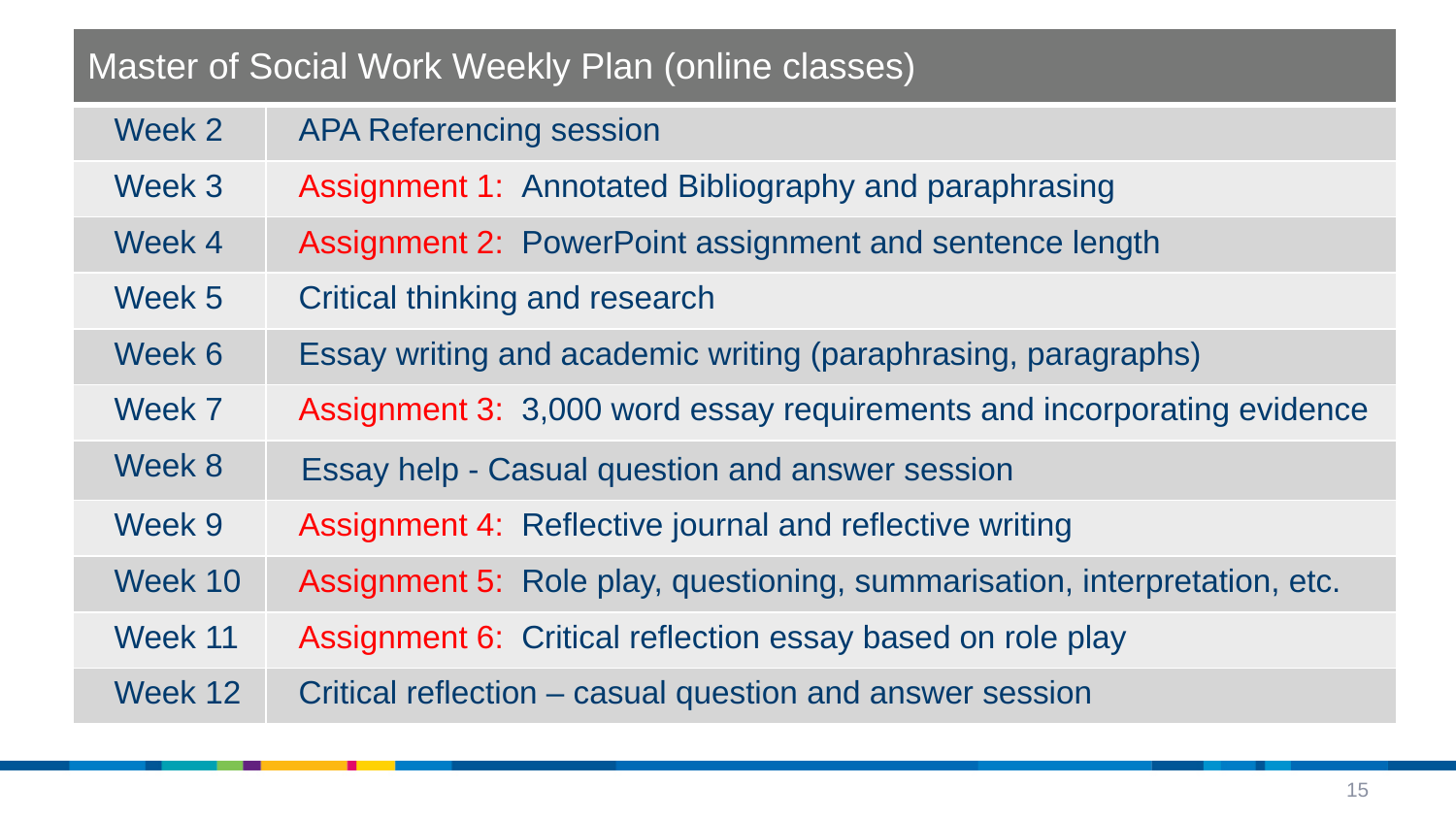

| Master of Social Work Weekly Plan (online classes) |  |
| --- | --- |
| Week 2 | APA Referencing session |
| Week 3 | Assignment 1: Annotated Bibliography and paraphrasing |
| Week 4 | Assignment 2: PowerPoint assignment and sentence length |
| Week 5 | Critical thinking and research |
| Week 6 | Essay writing and academic writing (paraphrasing, paragraphs) |
| Week 7 | Assignment 3: 3,000 word essay requirements and incorporating evidence |
| Week 8 | Essay help - Casual question and answer session |
| Week 9 | Assignment 4: Reflective journal and reflective writing |
| Week 10 | Assignment 5: Role play, questioning, summarisation, interpretation, etc. |
| Week 11 | Assignment 6: Critical reflection essay based on role play |
| Week 12 | Critical reflection – casual question and answer session |

15